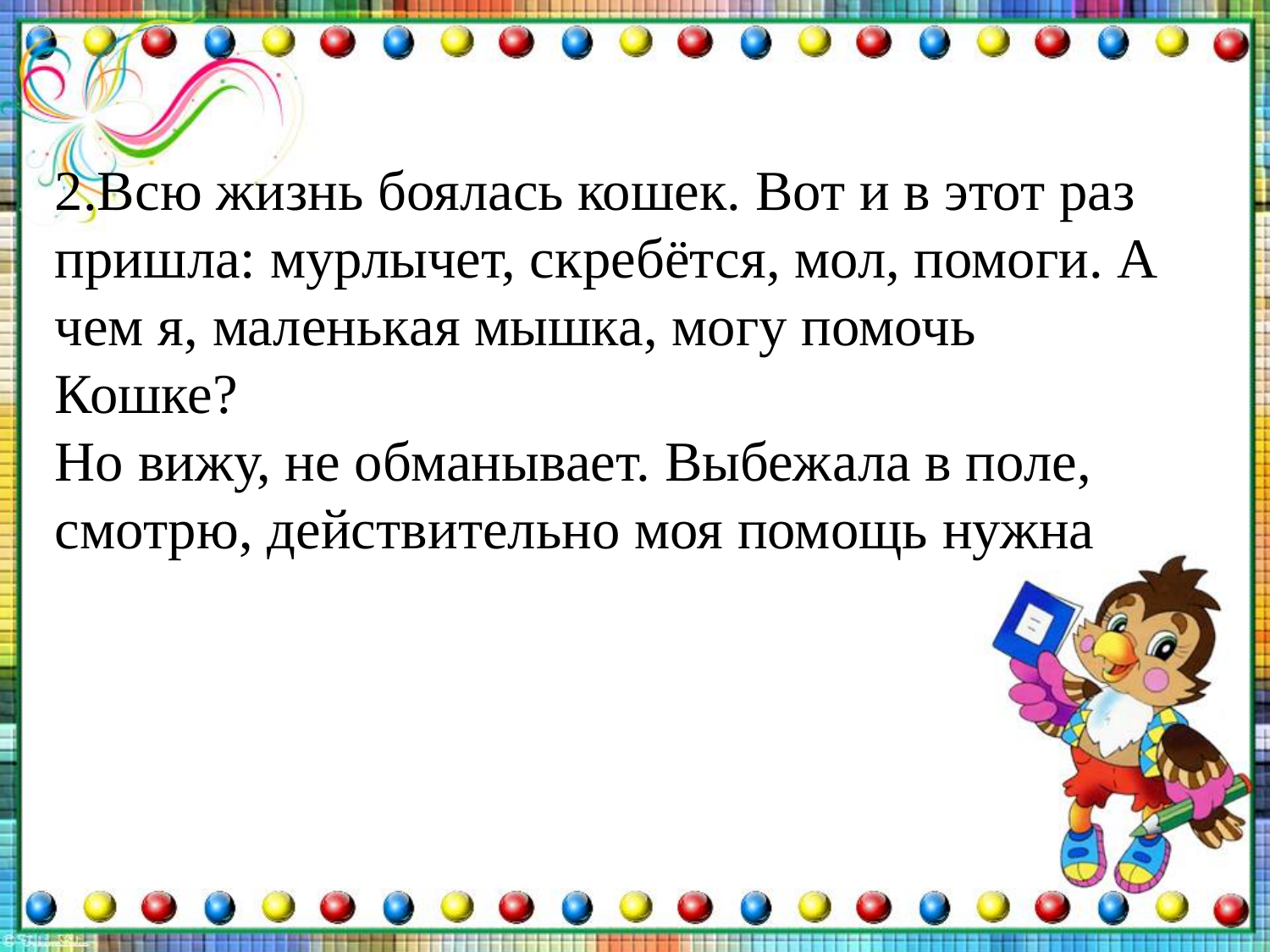

#
2.Всю жизнь боялась кошек. Вот и в этот раз пришла: мурлычет, скребётся, мол, помоги. А чем я, маленькая мышка, могу помочь Кошке?
Но вижу, не обманывает. Выбежала в поле, смотрю, действительно моя помощь нужна